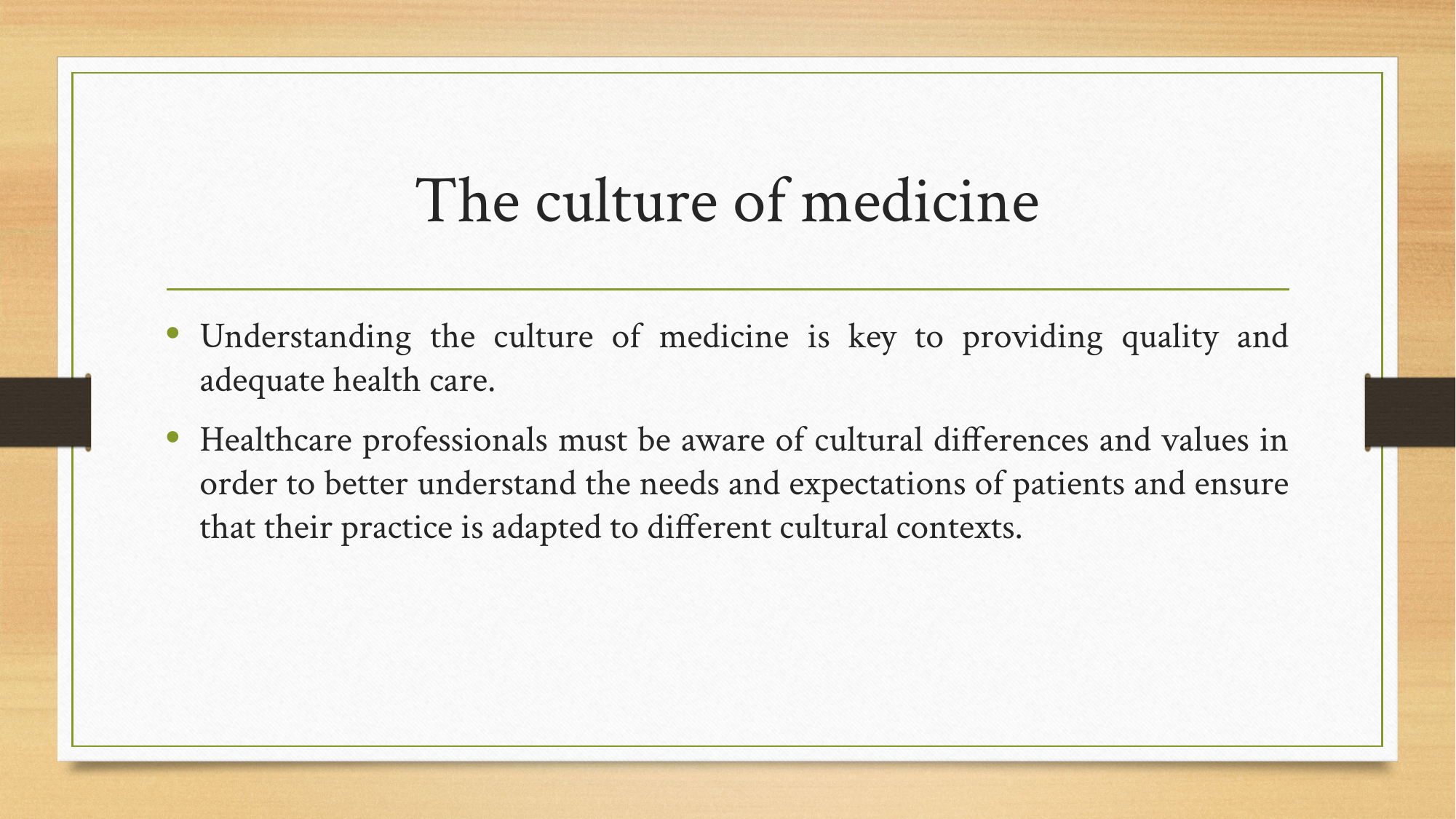

# The culture of medicine
Understanding the culture of medicine is key to providing quality and adequate health care.
Healthcare professionals must be aware of cultural differences and values in order to better understand the needs and expectations of patients and ensure that their practice is adapted to different cultural contexts.